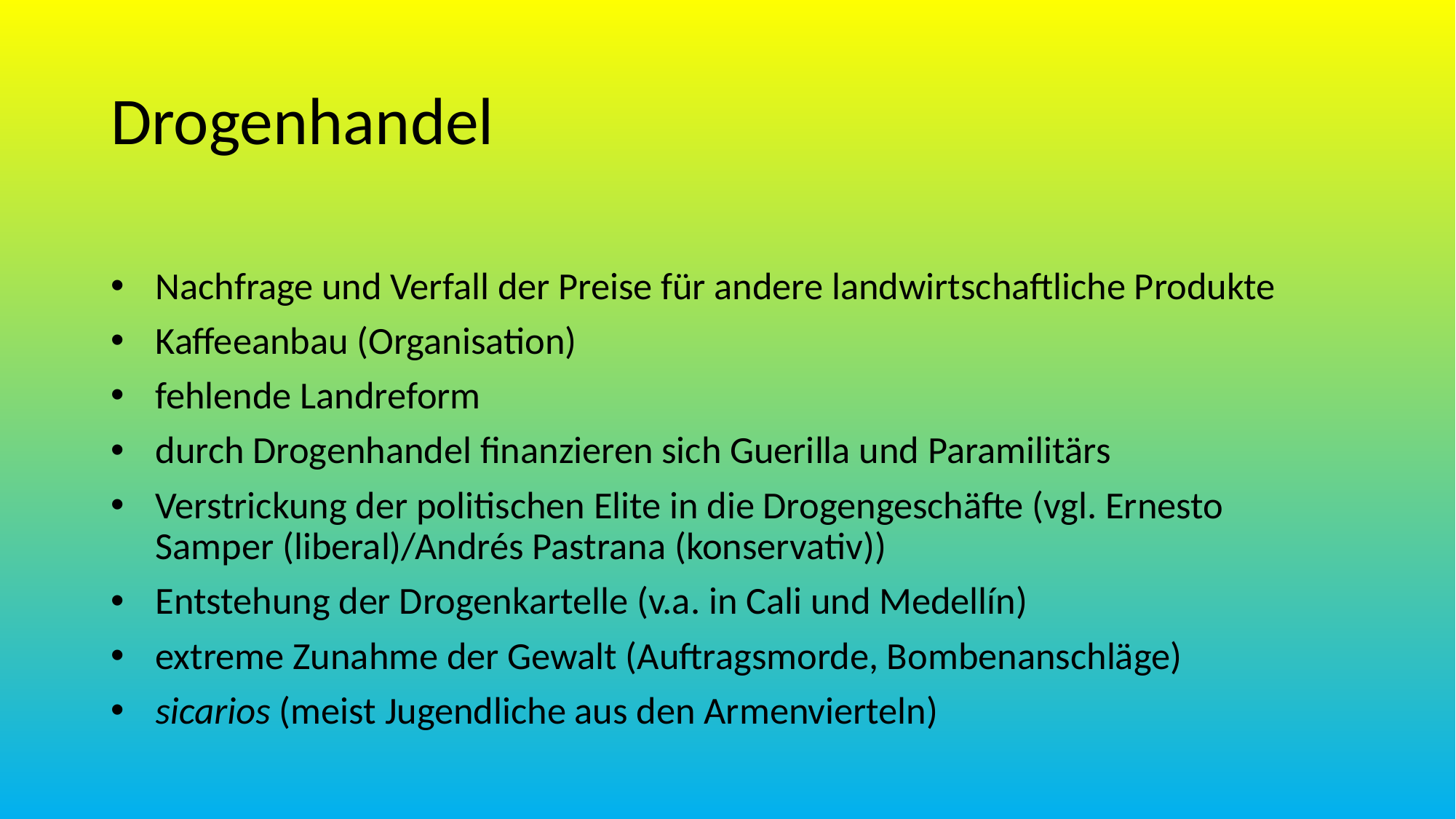

Drogenhandel

Nachfrage und Verfall der Preise für andere landwirtschaftliche Produkte
Kaffeeanbau (Organisation)
fehlende Landreform
durch Drogenhandel finanzieren sich Guerilla und Paramilitärs
Verstrickung der politischen Elite in die Drogengeschäfte (vgl. Ernesto Samper (liberal)/Andrés Pastrana (konservativ))
Entstehung der Drogenkartelle (v.a. in Cali und Medellín)
extreme Zunahme der Gewalt (Auftragsmorde, Bombenanschläge)
sicarios (meist Jugendliche aus den Armenvierteln)